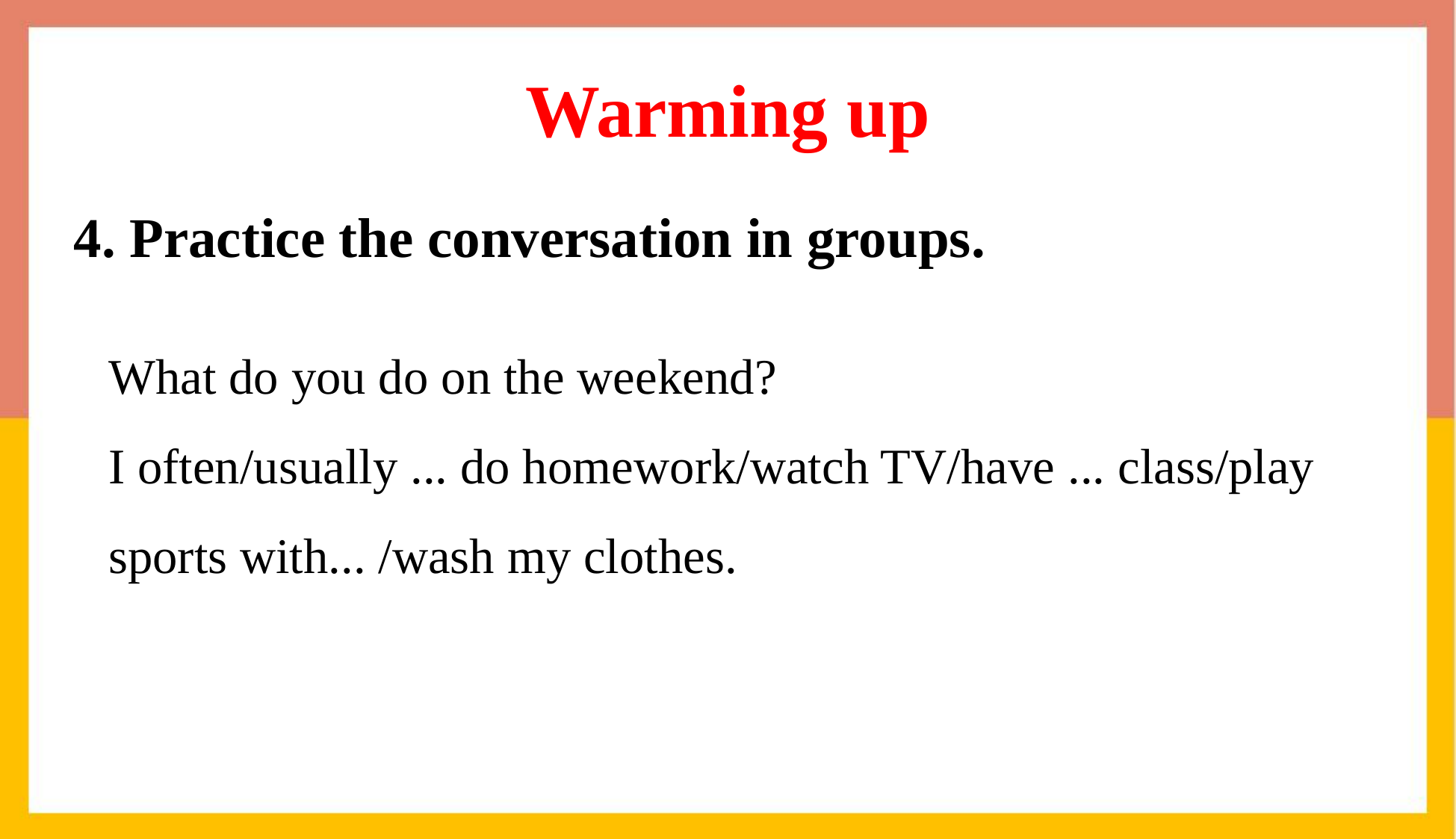

# Warming up
4. Practice the conversation in groups.
What do you do on the weekend?
I often/usually ... do homework/watch TV/have ... class/play sports with... /wash my clothes.